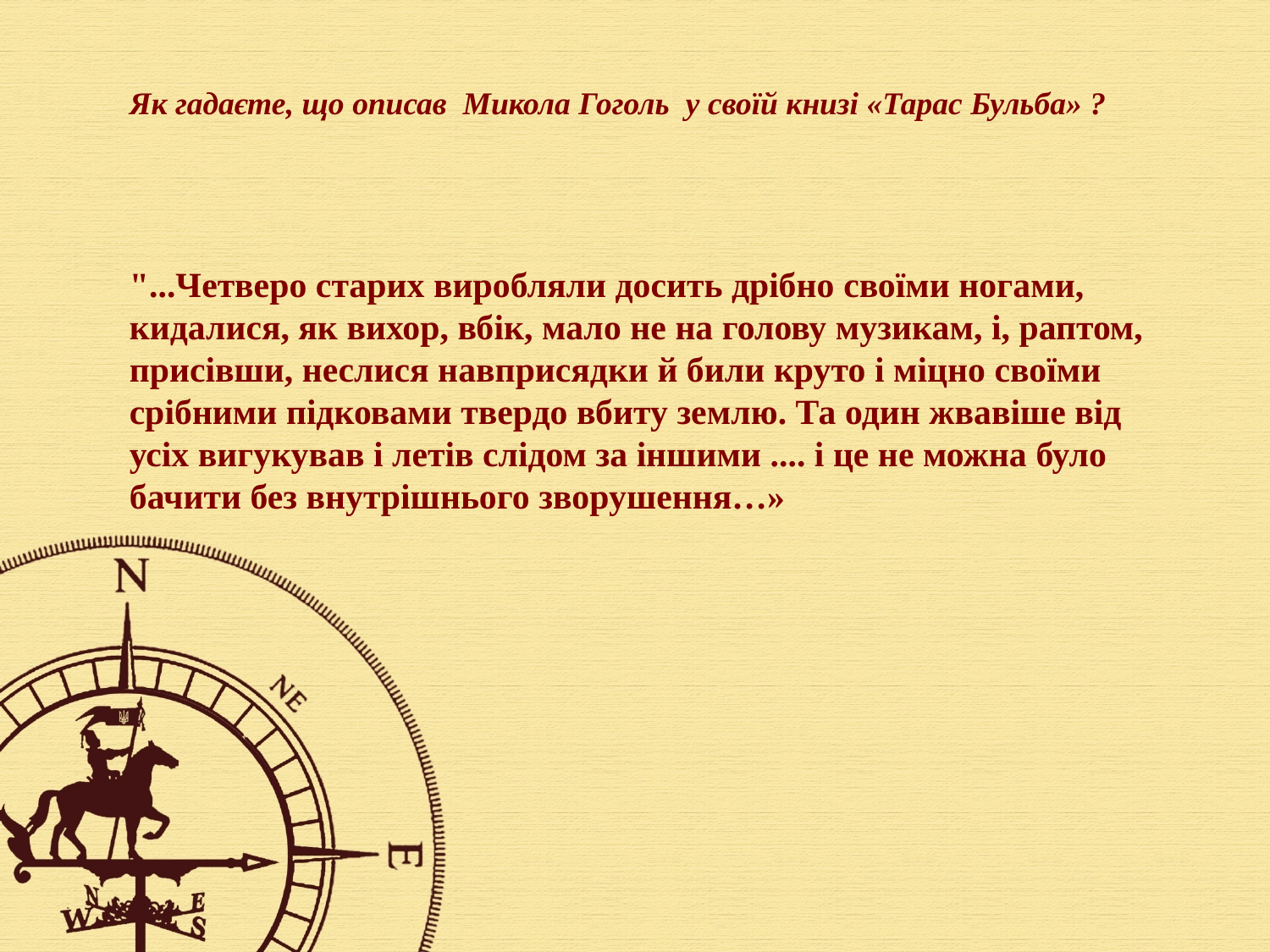

Як гадаєте, що описав  Микола Гоголь  у своїй книзі «Тарас Бульба» ?
"...Четверо старих виробляли досить дрібно своїми ногами, кидалися, як вихор, вбік, мало не на голову музикам, і, раптом, присівши, неслися навприсядки й били круто і міцно своїми срібними підковами твердо вбиту землю. Та один жвавіше від усіх вигукував і летів слідом за іншими .... і це не можна було бачити без внутрішнього зворушення…»